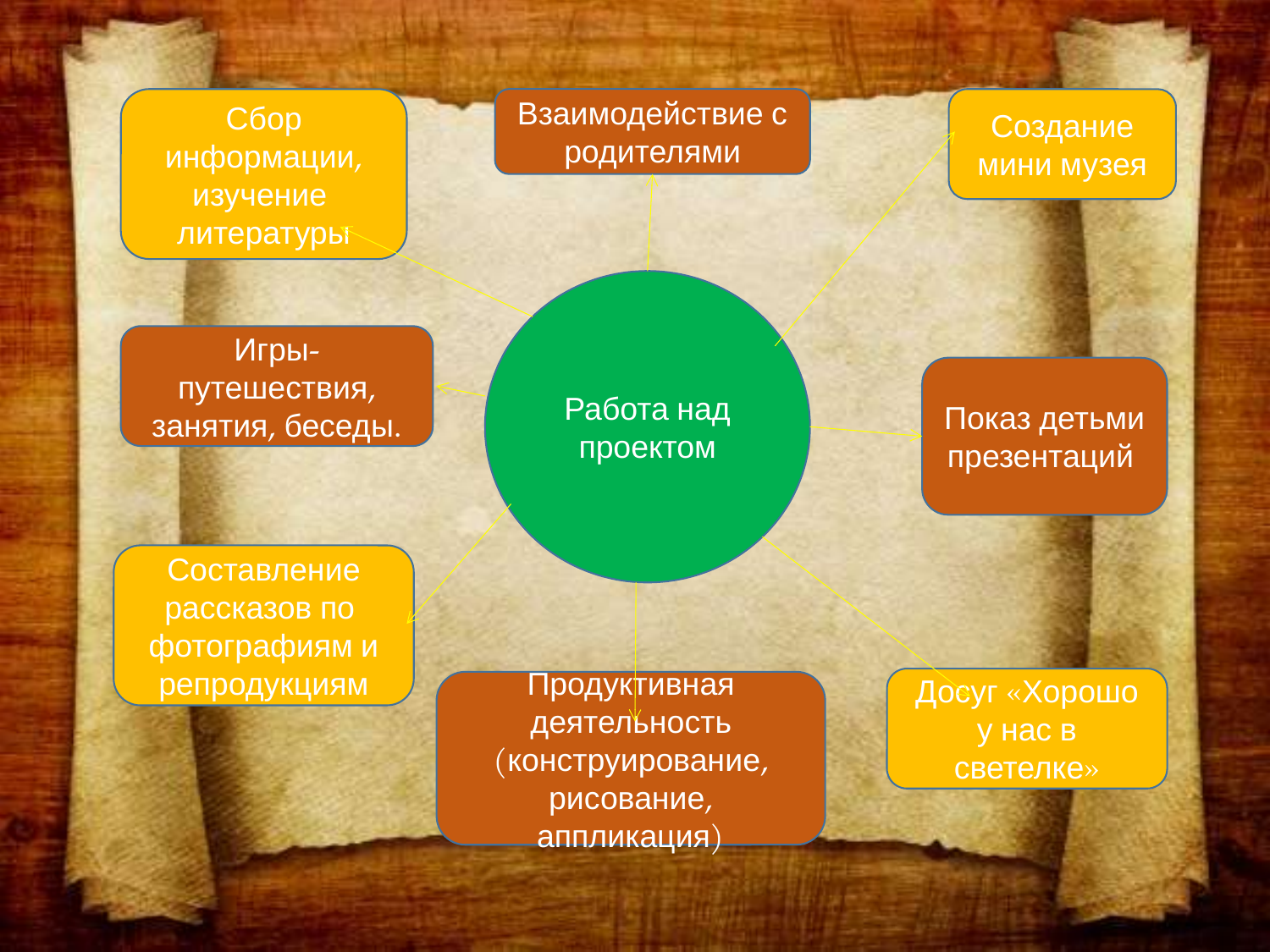

Взаимодействие с родителями
Сбор информации, изучение  литературы
Создание мини музея
Работа над проектом
Игры-путешествия, занятия, беседы.
Показ детьми презентаций
Составление рассказов по  фотографиям и репродукциям
Досуг «Хорошо у нас в светелке»
Продуктивная деятельность (конструирование, рисование, аппликация)